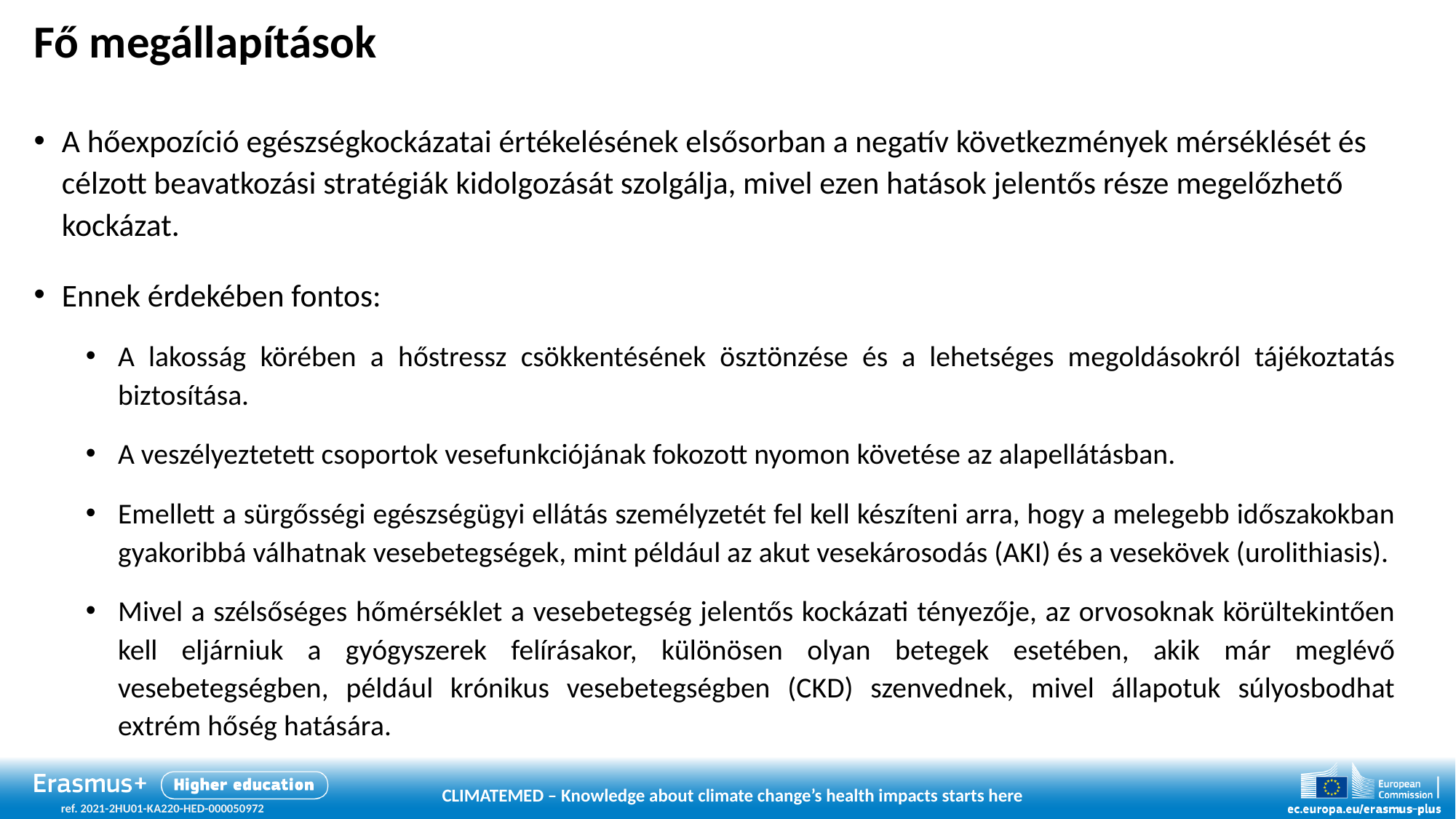

# Fő megállapítások
A hőexpozíció egészségkockázatai értékelésének elsősorban a negatív következmények mérséklését és célzott beavatkozási stratégiák kidolgozását szolgálja, mivel ezen hatások jelentős része megelőzhető kockázat.
Ennek érdekében fontos:
A lakosság körében a hőstressz csökkentésének ösztönzése és a lehetséges megoldásokról tájékoztatás biztosítása.
A veszélyeztetett csoportok vesefunkciójának fokozott nyomon követése az alapellátásban.
Emellett a sürgősségi egészségügyi ellátás személyzetét fel kell készíteni arra, hogy a melegebb időszakokban gyakoribbá válhatnak vesebetegségek, mint például az akut vesekárosodás (AKI) és a vesekövek (urolithiasis).
Mivel a szélsőséges hőmérséklet a vesebetegség jelentős kockázati tényezője, az orvosoknak körültekintően kell eljárniuk a gyógyszerek felírásakor, különösen olyan betegek esetében, akik már meglévő vesebetegségben, például krónikus vesebetegségben (CKD) szenvednek, mivel állapotuk súlyosbodhat extrém hőség hatására.